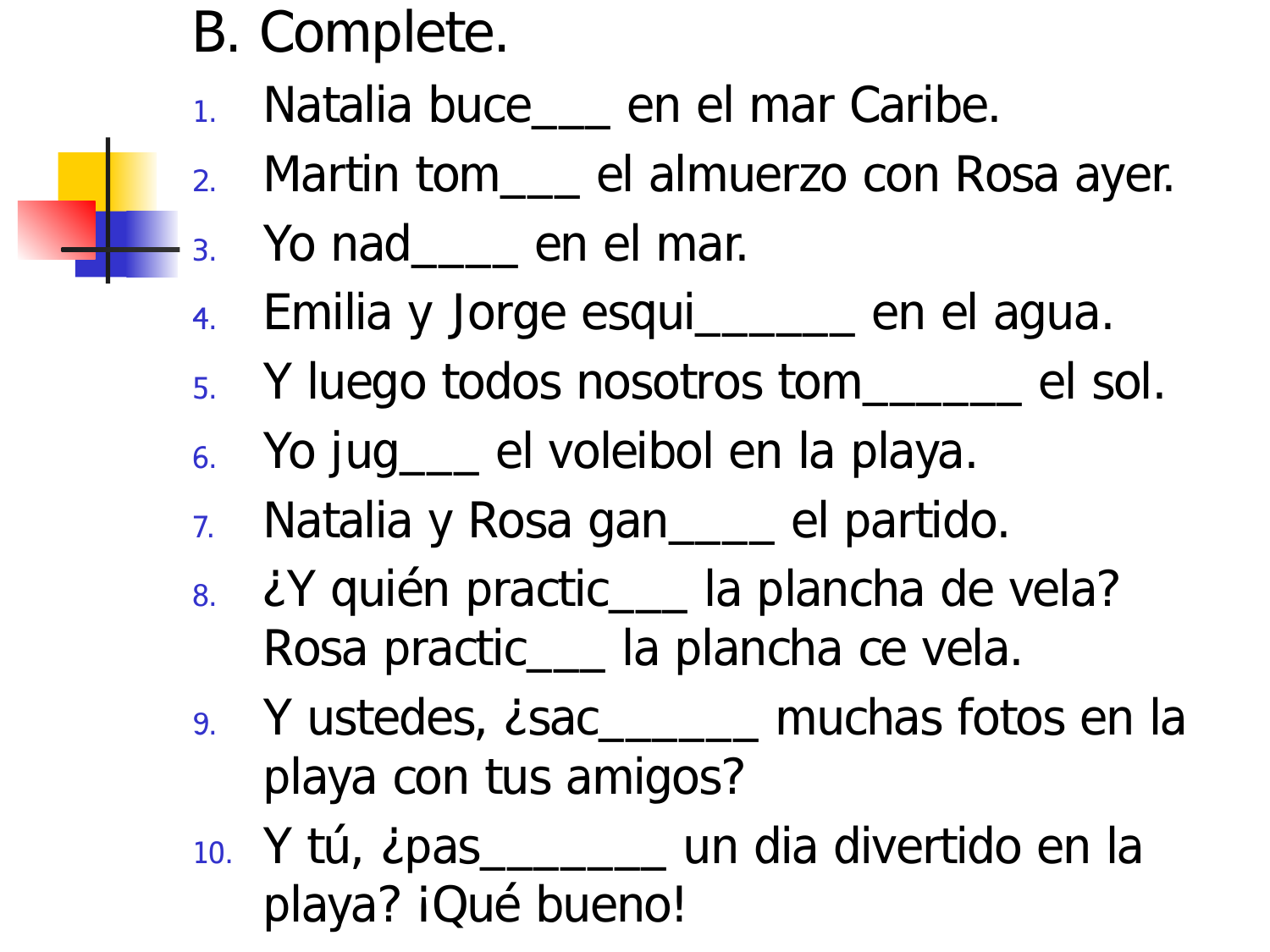

B. Complete.
Natalia buce___ en el mar Caribe.
Martin tom___ el almuerzo con Rosa ayer.
Yo nad____ en el mar.
Emilia y Jorge esqui______ en el agua.
Y luego todos nosotros tom______ el sol.
Yo jug___ el voleibol en la playa.
Natalia y Rosa gan____ el partido.
¿Y quién practic___ la plancha de vela?  Rosa practic___ la plancha ce vela.
Y ustedes, ¿sac______ muchas fotos en la playa con tus amigos?
Y tú, ¿pas_______ un dia divertido en la playa? ¡Qué bueno!